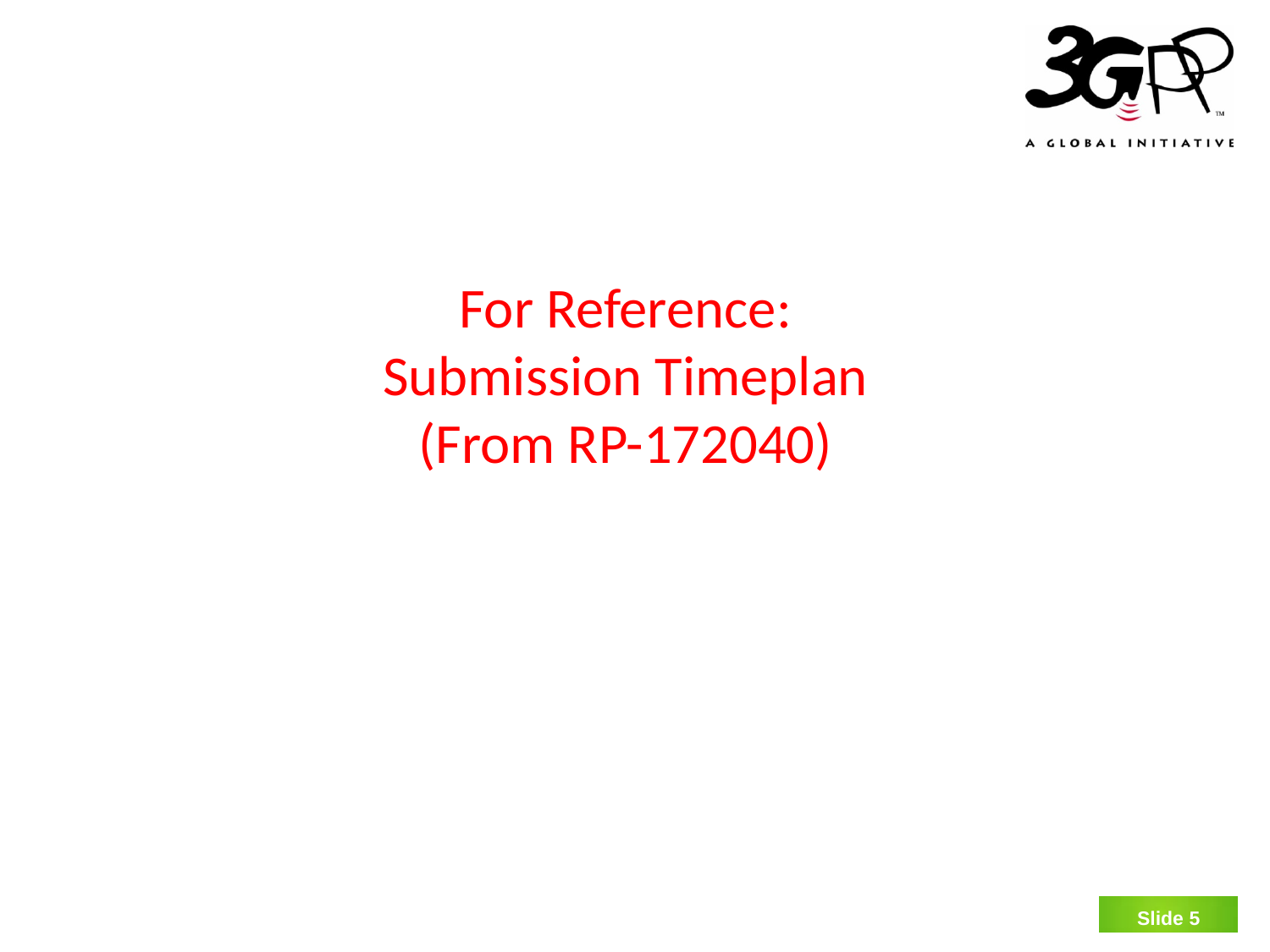

# For Reference: Submission Timeplan (From RP-172040)
Slide 5